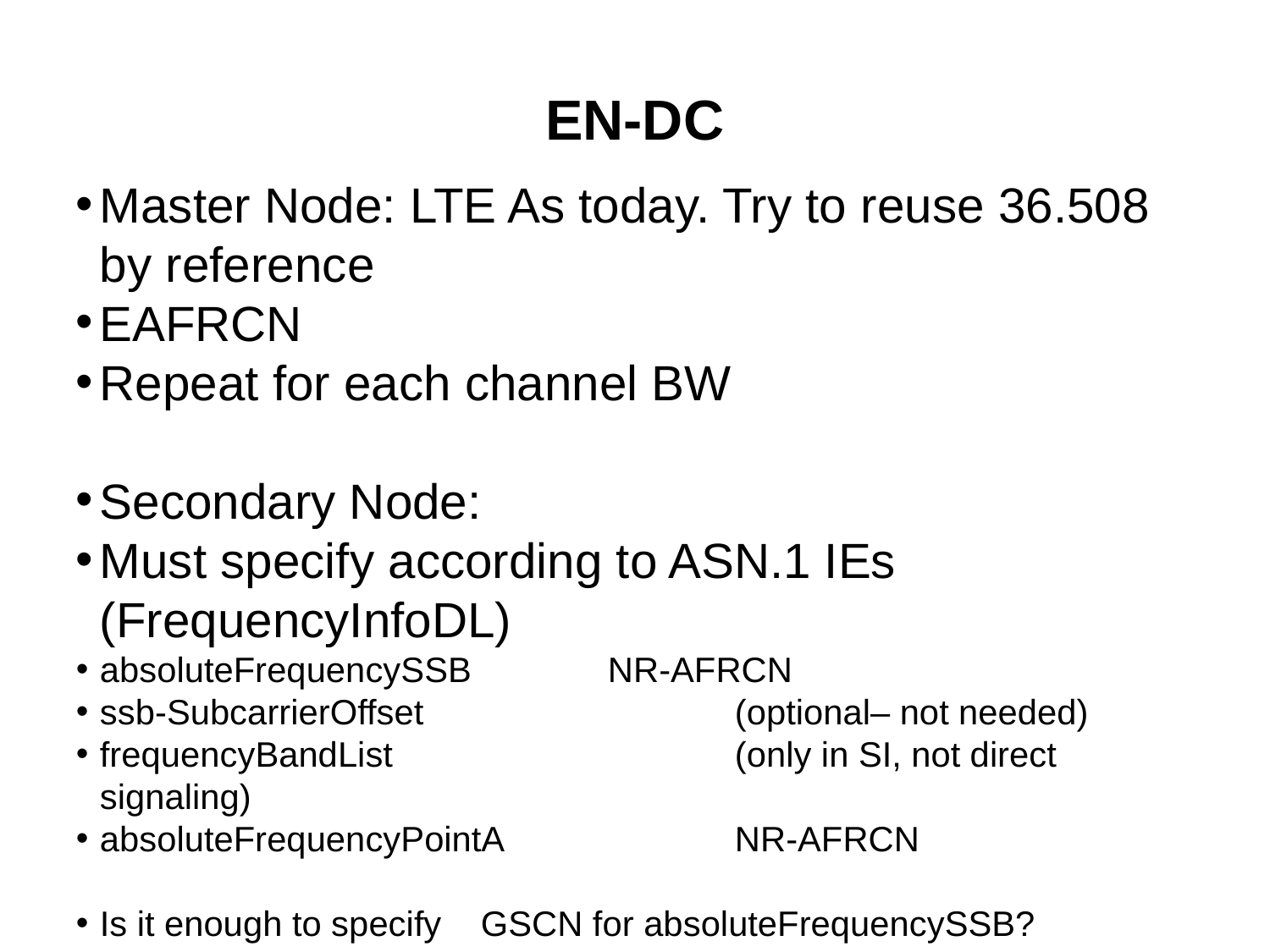

# EN-DC
Master Node: LTE As today. Try to reuse 36.508 by reference
EAFRCN
Repeat for each channel BW

Secondary Node:
Must specify according to ASN.1 IEs (FrequencyInfoDL)
absoluteFrequencySSB		NR-AFRCN
ssb-SubcarrierOffset 			(optional– not needed)
frequencyBandList 			(only in SI, not direct signaling)
absoluteFrequencyPointA		NR-AFRCN

Is it enough to specify	GSCN for absoluteFrequencySSB?
			NR-AFRCN of subcarrier 0 in the band?